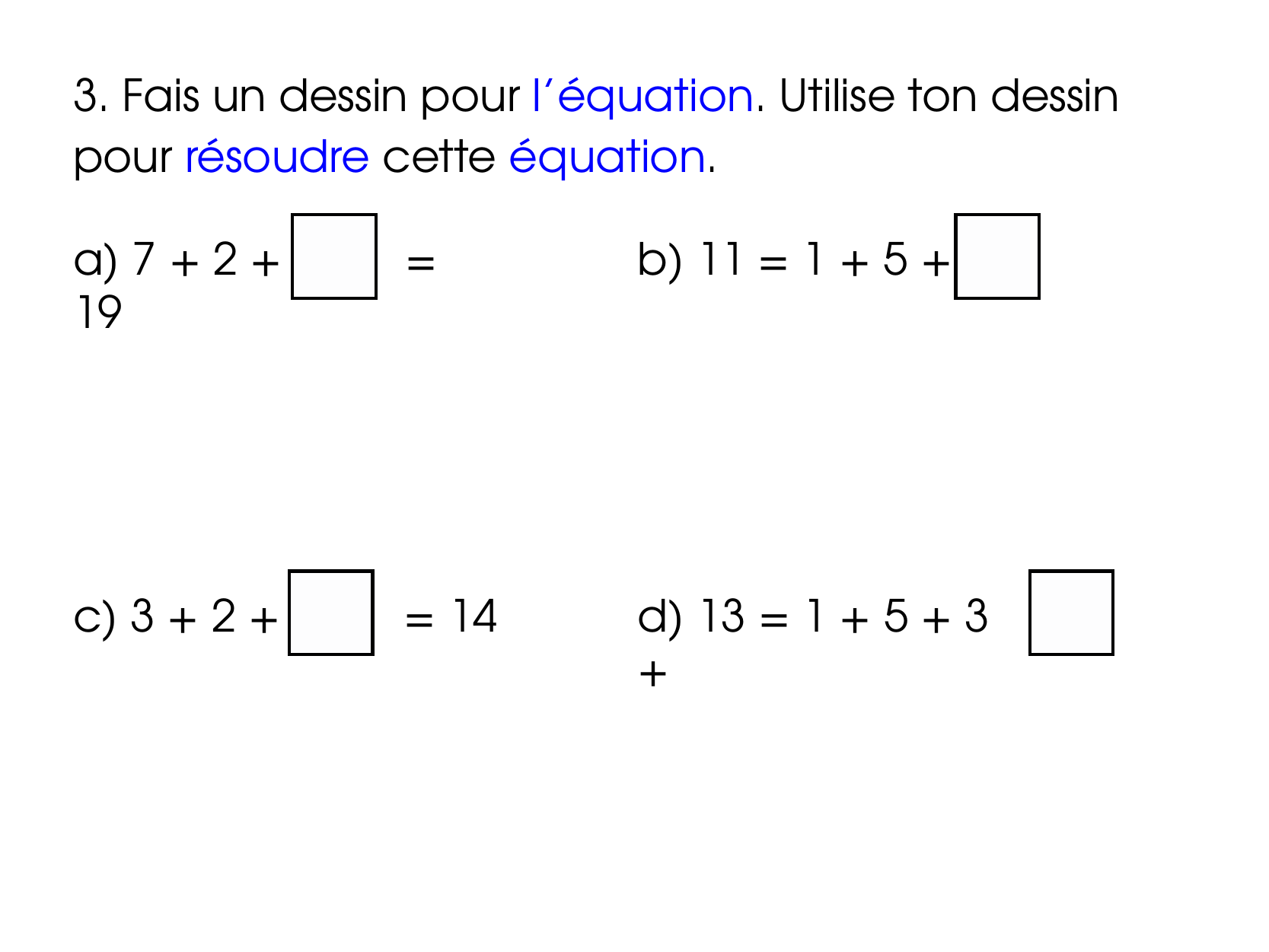

3. Fais un dessin pour l’équation. Utilise ton dessin pour résoudre cette équation.

a) 7 + 2 +          = 19
b) 11 = 1 + 5 +

c) 3 + 2 +          = 14
d) 13 = 1 + 5 + 3 +